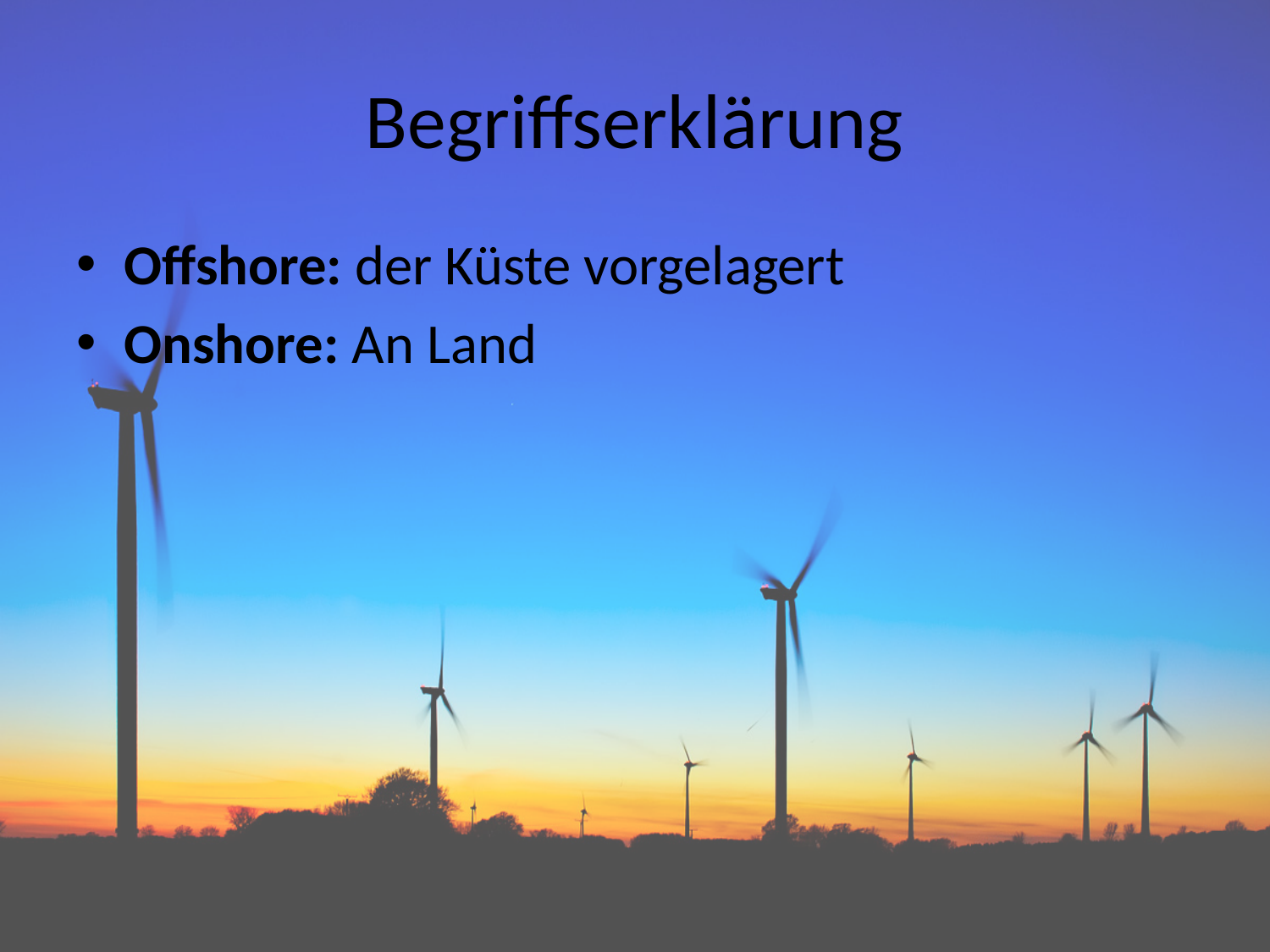

# Begriffserklärung
Offshore: der Küste vorgelagert
Onshore: An Land